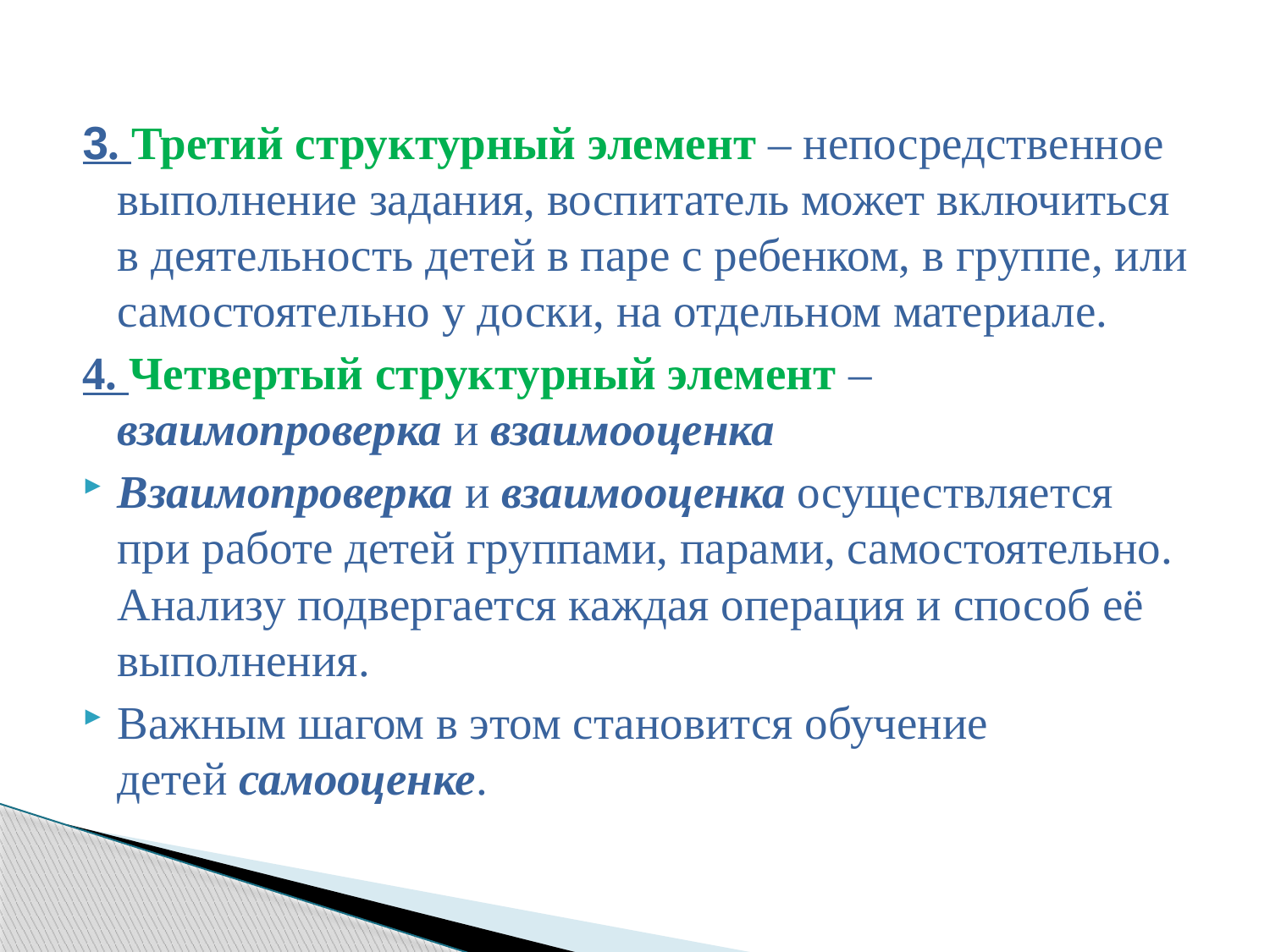

3. Третий структурный элемент – непосредственное выполнение задания, воспитатель может включиться в деятельность детей в паре с ребенком, в группе, или самостоятельно у доски, на отдельном материале.
4. Четвертый структурный элемент – взаимопроверка и взаимооценка
Взаимопроверка и взаимооценка осуществляется при работе детей группами, парами, самостоятельно. Анализу подвергается каждая операция и способ её выполнения.
Важным шагом в этом становится обучение детей самооценке.